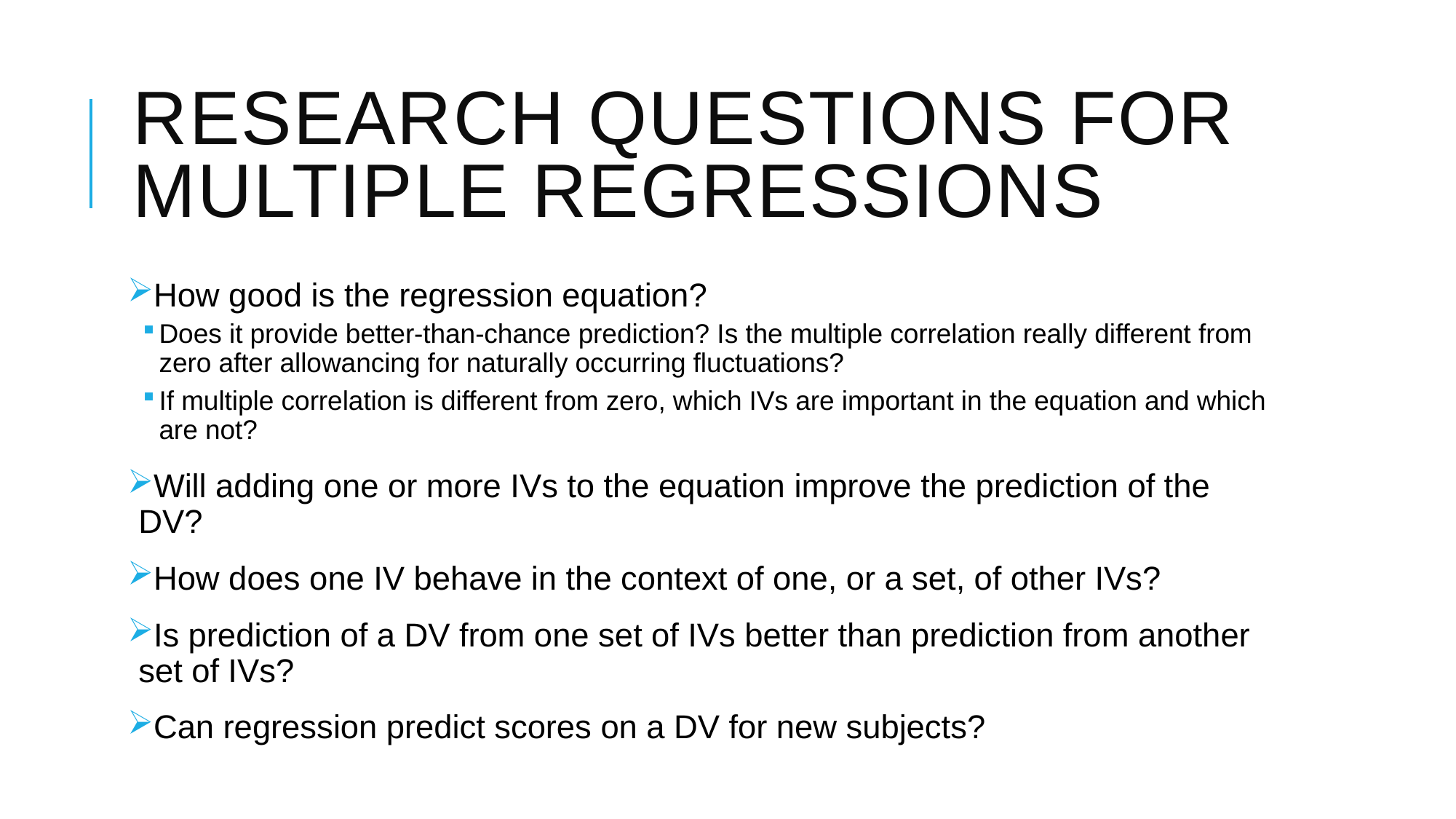

# Research questions for multiple regressions
How good is the regression equation?
Does it provide better-than-chance prediction? Is the multiple correlation really different from zero after allowancing for naturally occurring fluctuations?
If multiple correlation is different from zero, which IVs are important in the equation and which are not?
Will adding one or more IVs to the equation improve the prediction of the DV?
How does one IV behave in the context of one, or a set, of other IVs?
Is prediction of a DV from one set of IVs better than prediction from another set of IVs?
Can regression predict scores on a DV for new subjects?